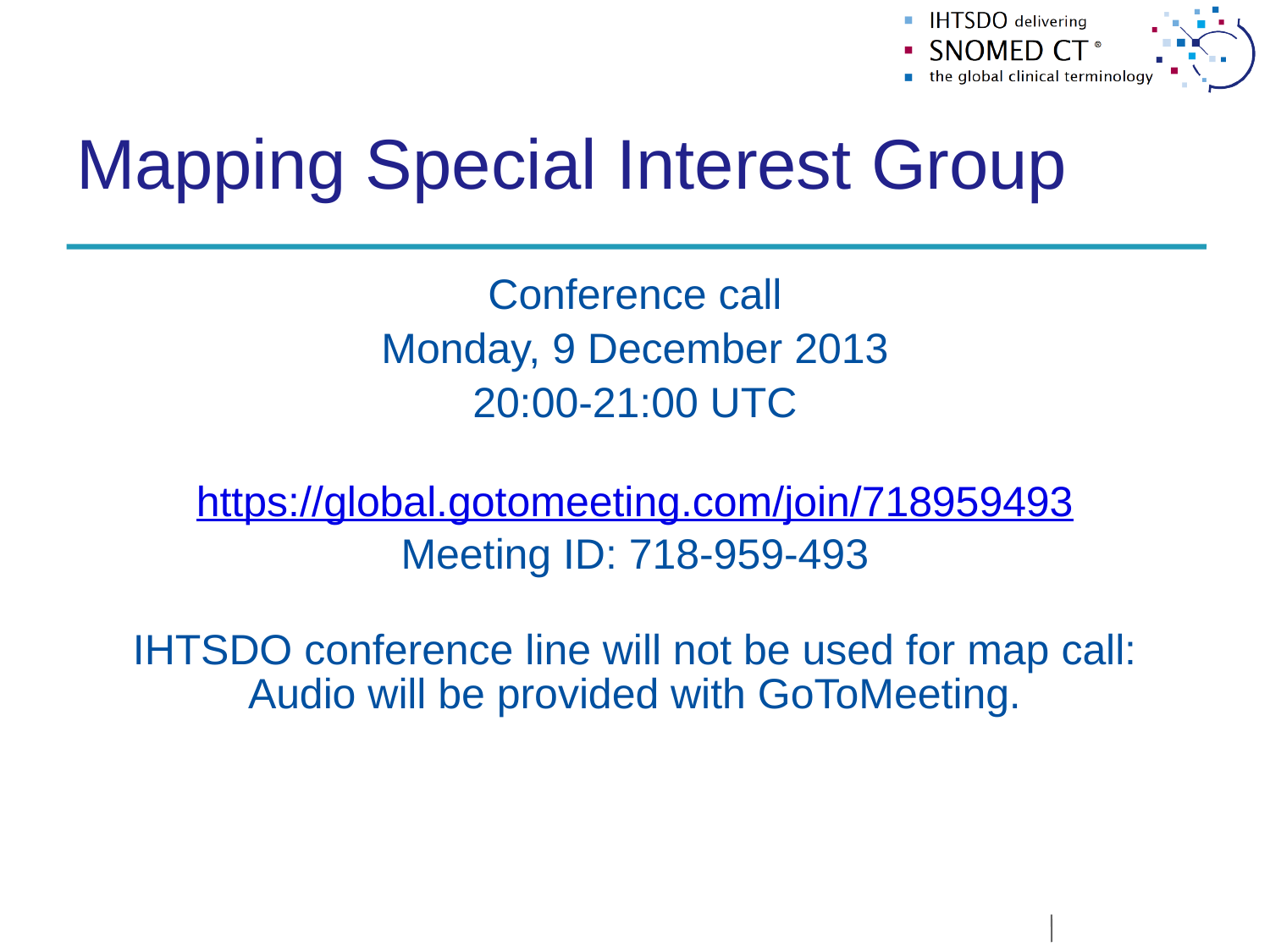

# Mapping Special Interest Group
Conference call
Monday, 9 December 2013
20:00-21:00 UTC

https://global.gotomeeting.com/join/718959493
Meeting ID: 718-959-493

IHTSDO conference line will not be used for map call:
Audio will be provided with GoToMeeting.